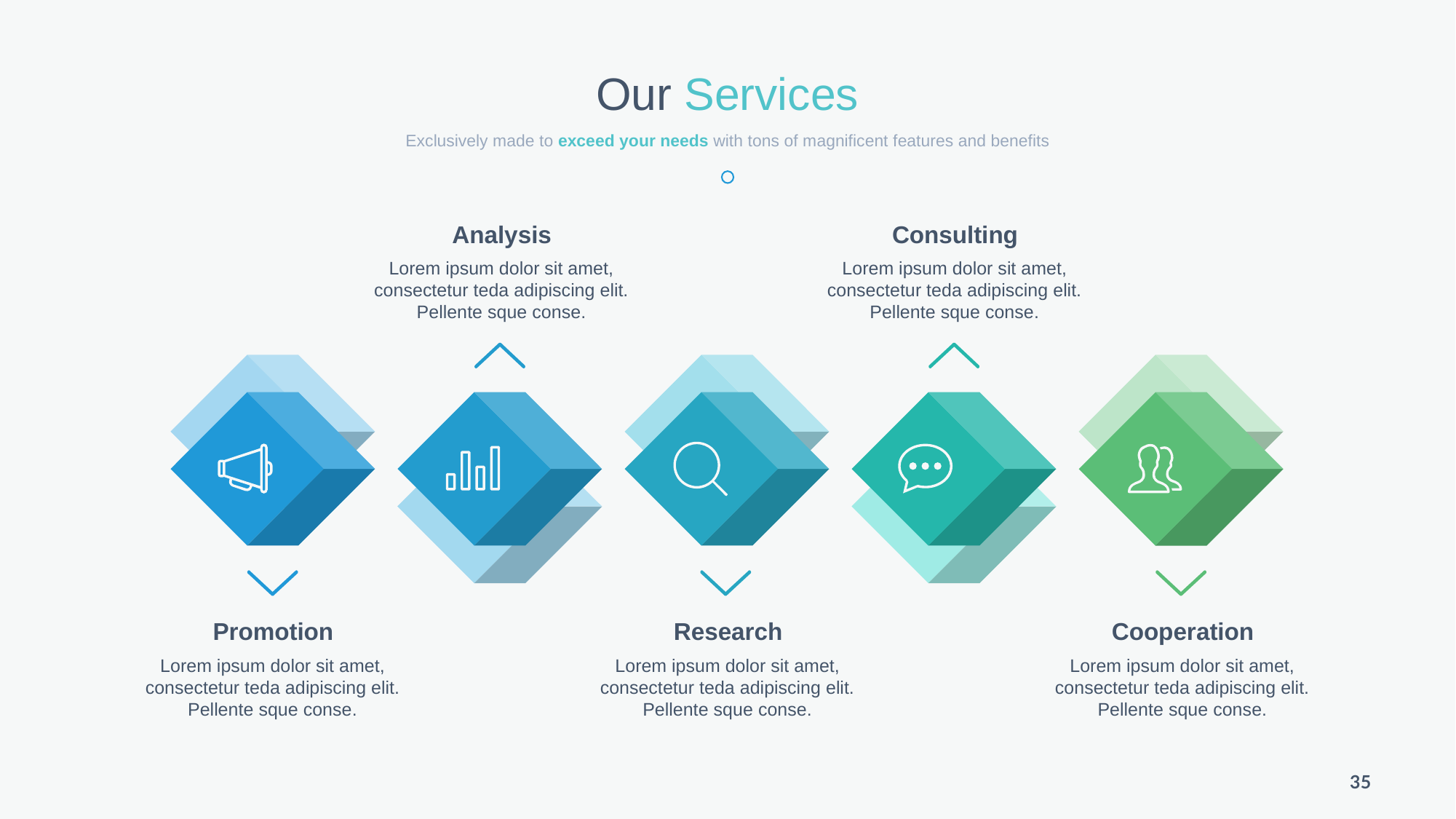

Our Services
Exclusively made to exceed your needs with tons of magnificent features and benefits

Analysis
Consulting
Lorem ipsum dolor sit amet, consectetur teda adipiscing elit. Pellente sque conse.
Lorem ipsum dolor sit amet, consectetur teda adipiscing elit. Pellente sque conse.

Promotion
Research
Cooperation
Lorem ipsum dolor sit amet, consectetur teda adipiscing elit. Pellente sque conse.
Lorem ipsum dolor sit amet, consectetur teda adipiscing elit. Pellente sque conse.
Lorem ipsum dolor sit amet, consectetur teda adipiscing elit. Pellente sque conse.